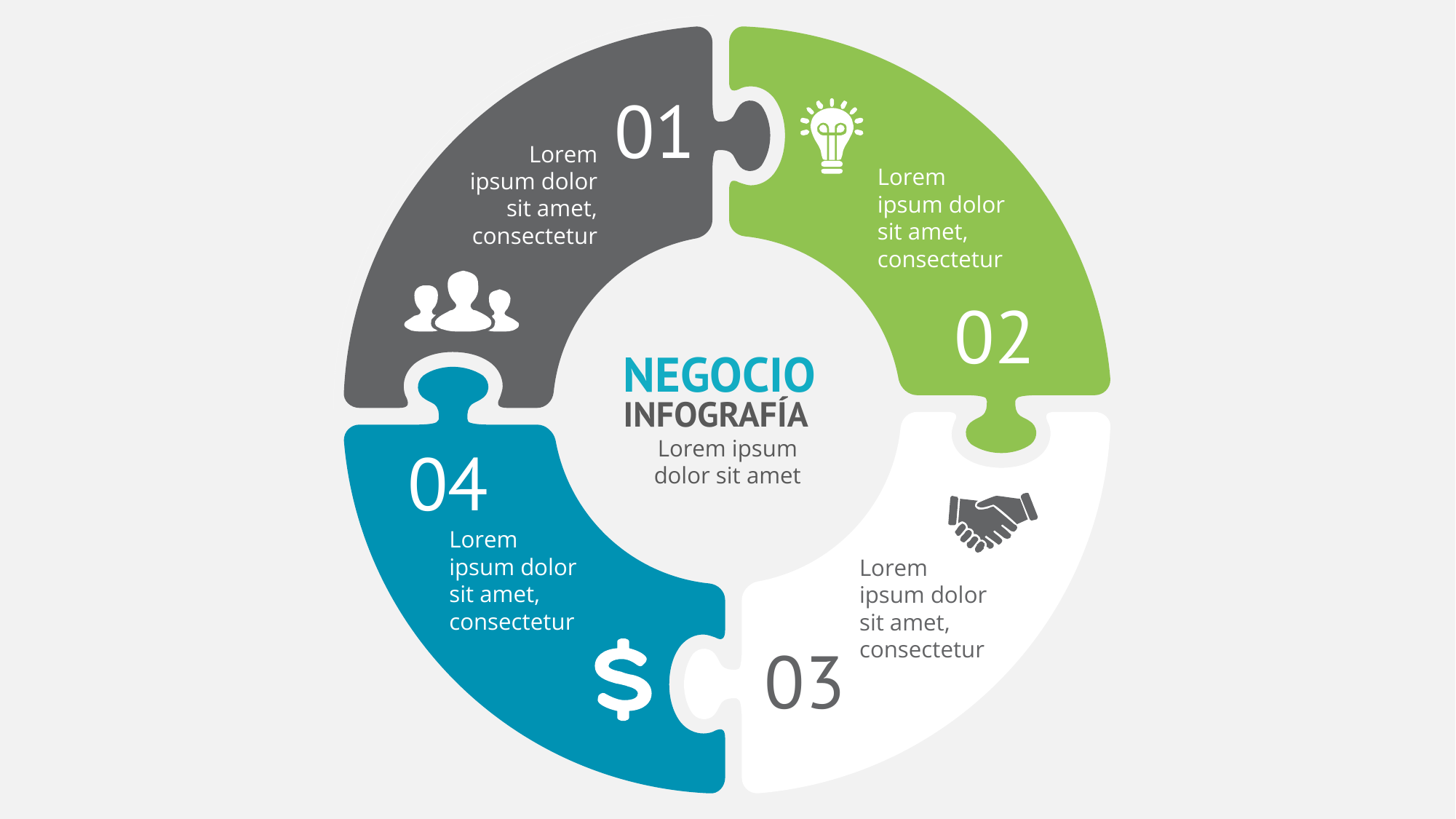

01

Lorem ipsum dolor sit amet, consectetur
Lorem ipsum dolor sit amet, consectetur

02
NEGOCIO

INFOGRAFÍA

Lorem ipsum dolor sit amet
04

Lorem ipsum dolor sit amet, consectetur
Lorem ipsum dolor sit amet, consectetur
03